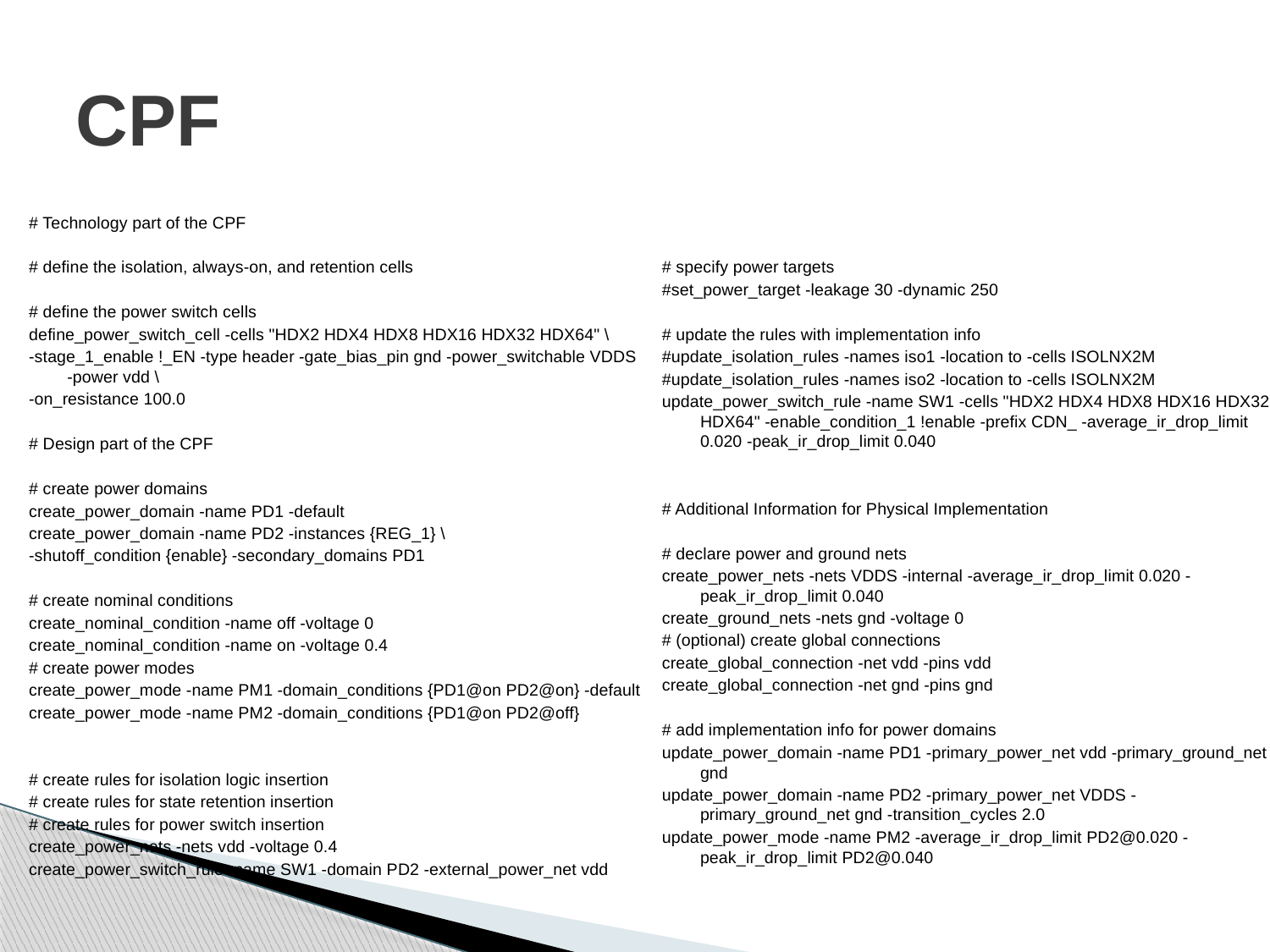

# CPF
# Technology part of the CPF

# define the isolation, always-on, and retention cells

# define the power switch cells
define_power_switch_cell -cells "HDX2 HDX4 HDX8 HDX16 HDX32 HDX64" \
-stage_1_enable !_EN -type header -gate_bias_pin gnd -power_switchable VDDS -power vdd \
-on_resistance 100.0

# Design part of the CPF

# create power domains
create_power_domain -name PD1 -default
create_power_domain -name PD2 -instances {REG_1} \
-shutoff_condition {enable} -secondary_domains PD1

# create nominal conditions
create_nominal_condition -name off -voltage 0
create_nominal_condition -name on -voltage 0.4
# create power modes
create_power_mode -name PM1 -domain_conditions {PD1@on PD2@on} -default
create_power_mode -name PM2 -domain_conditions {PD1@on PD2@off}

# create rules for isolation logic insertion
# create rules for state retention insertion
# create rules for power switch insertion
create_power_nets -nets vdd -voltage 0.4
create_power_switch_rule -name SW1 -domain PD2 -external_power_net vdd

# specify power targets
#set_power_target -leakage 30 -dynamic 250

# update the rules with implementation info
#update_isolation_rules -names iso1 -location to -cells ISOLNX2M
#update_isolation_rules -names iso2 -location to -cells ISOLNX2M
update_power_switch_rule -name SW1 -cells "HDX2 HDX4 HDX8 HDX16 HDX32 HDX64" -enable_condition_1 !enable -prefix CDN_ -average_ir_drop_limit 0.020 -peak_ir_drop_limit 0.040

# Additional Information for Physical Implementation

# declare power and ground nets
create_power_nets -nets VDDS -internal -average_ir_drop_limit 0.020 -peak_ir_drop_limit 0.040
create_ground_nets -nets gnd -voltage 0
# (optional) create global connections
create_global_connection -net vdd -pins vdd
create_global_connection -net gnd -pins gnd

# add implementation info for power domains
update_power_domain -name PD1 -primary_power_net vdd -primary_ground_net gnd
update_power_domain -name PD2 -primary_power_net VDDS -primary_ground_net gnd -transition_cycles 2.0
update_power_mode -name PM2 -average_ir_drop_limit PD2@0.020 -peak_ir_drop_limit PD2@0.040